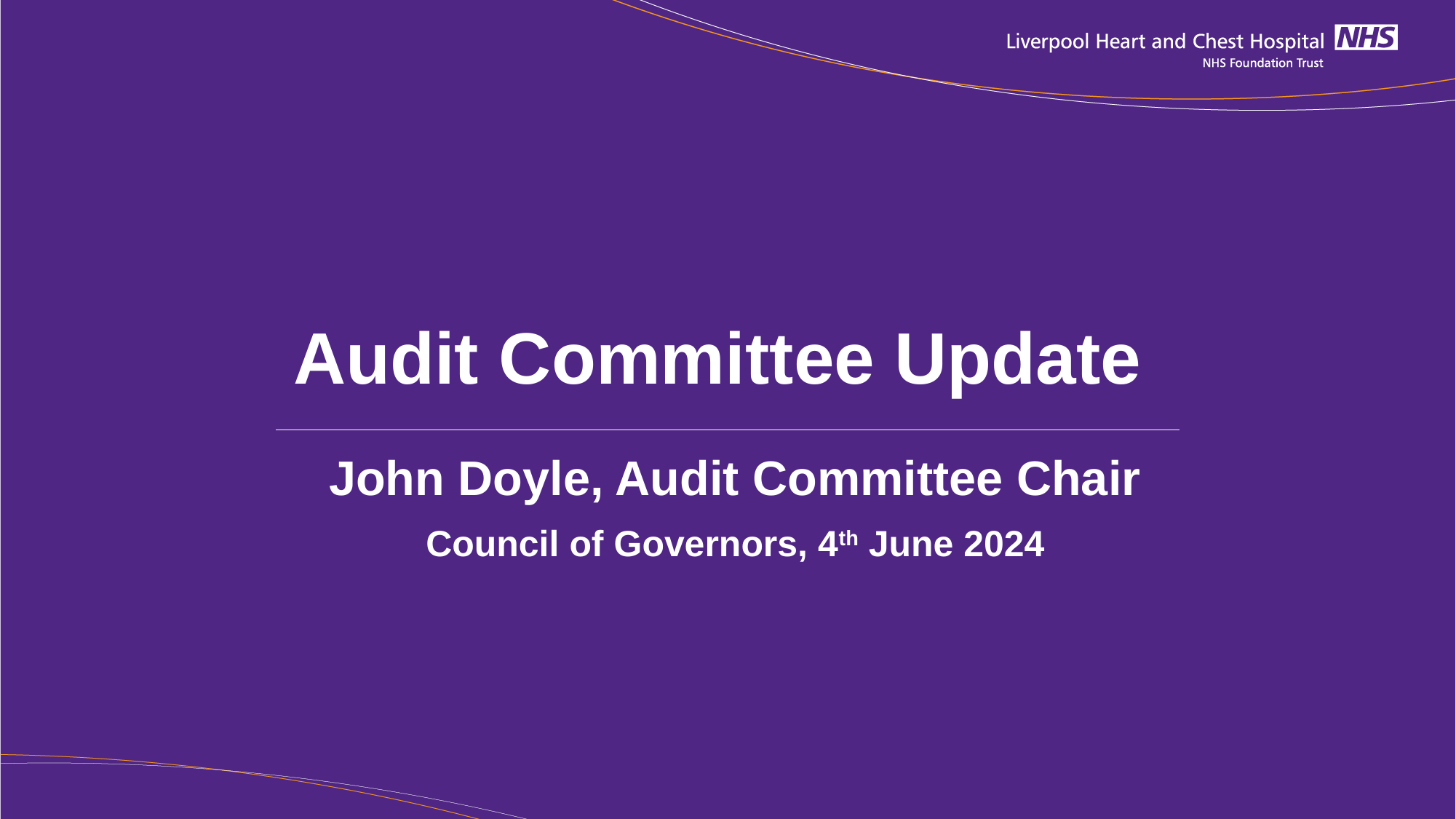

# Audit Committee Update

John Doyle, Audit Committee Chair
Council of Governors, 4th June 2024